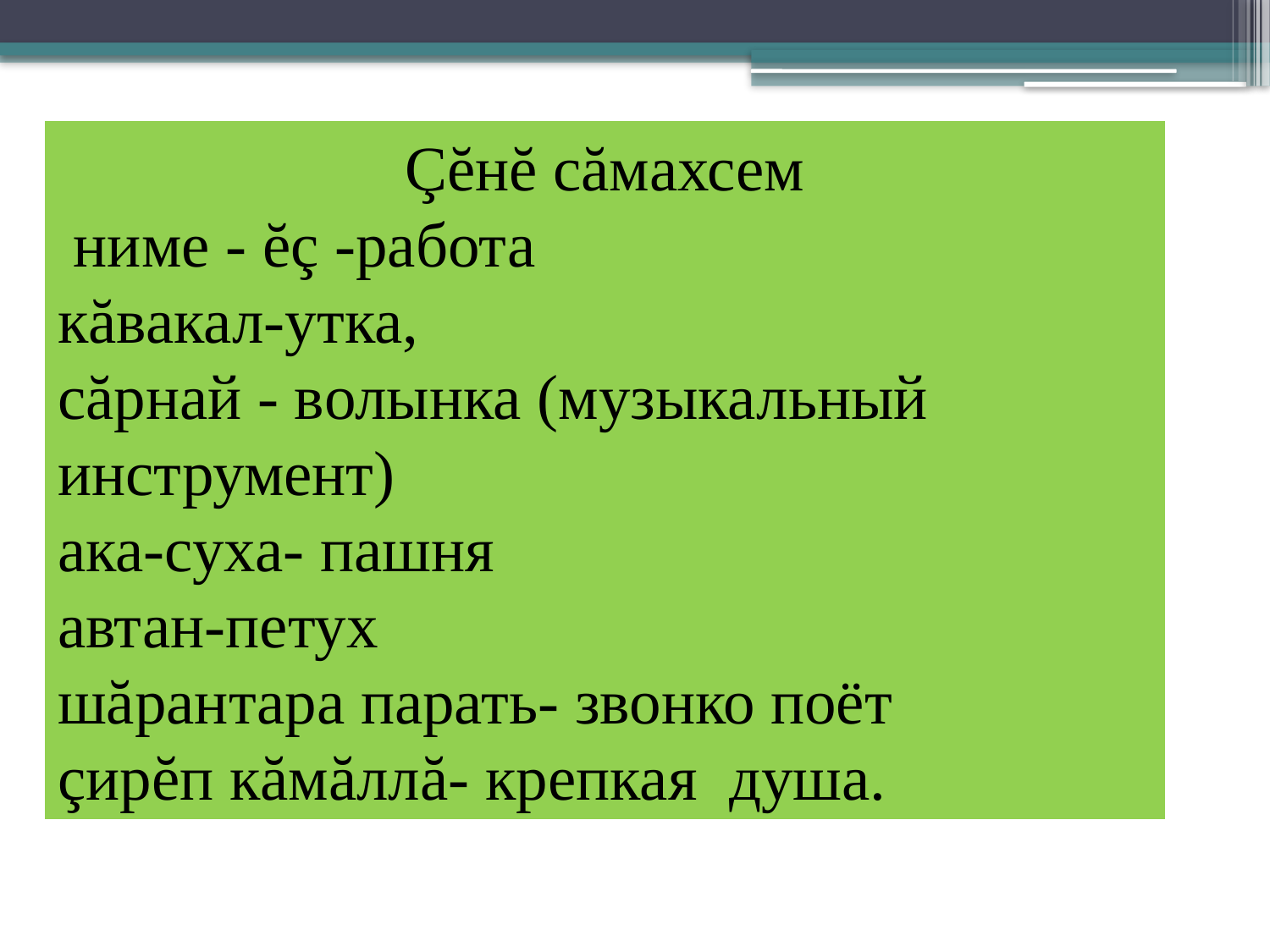

Çĕнĕ сăмахсем
 ниме - ĕç -работа
кăвакал-утка,
сăрнай - волынка (музыкальный  инструмент)
ака-суха- пашня
автан-петух
шăрантара парать- звонко поёт
çирĕп кăмăллă- крепкая  душа.